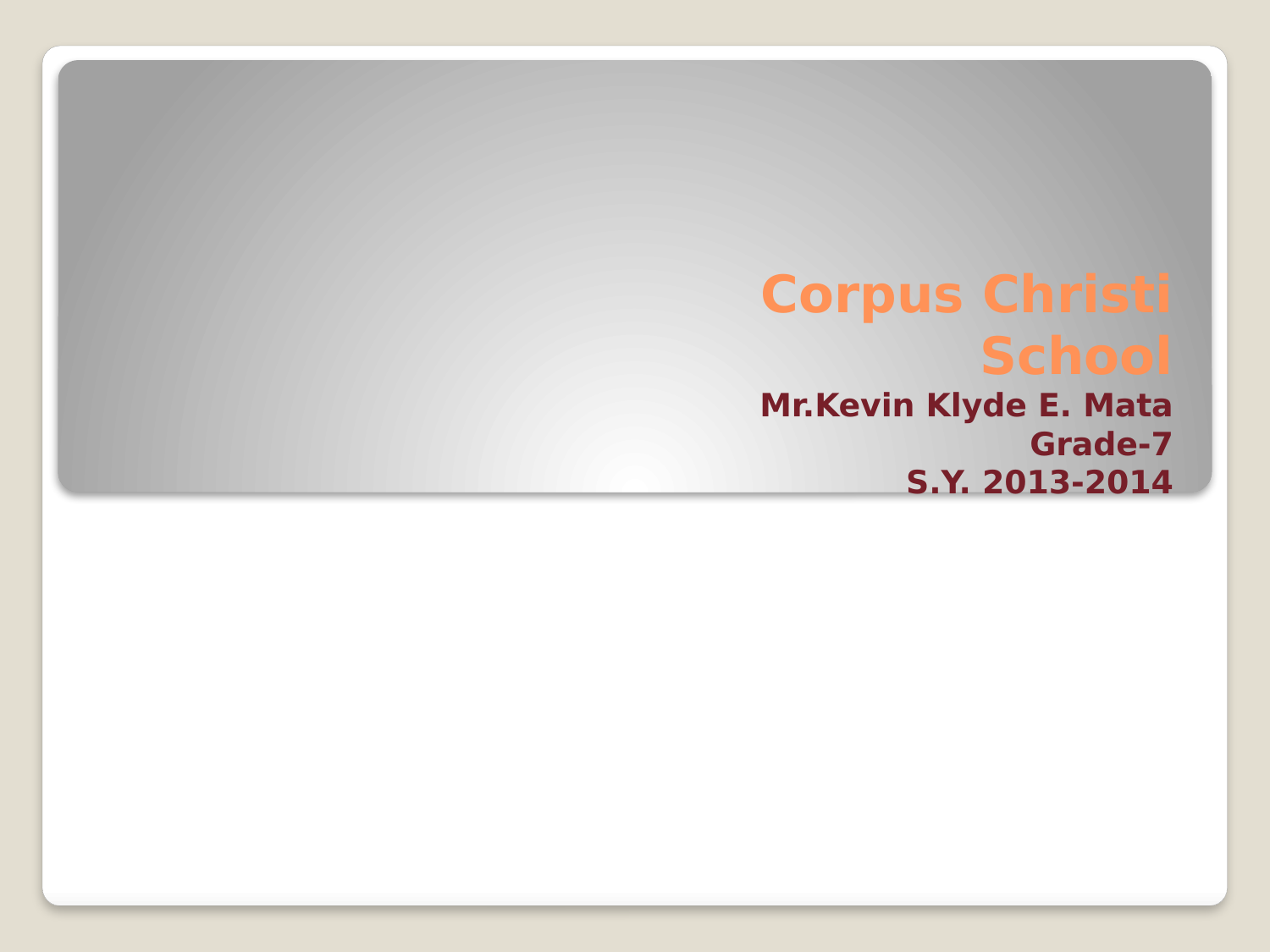

# Corpus Christi School Mr.Kevin Klyde E. Mata Grade-7 S.Y. 2013-2014